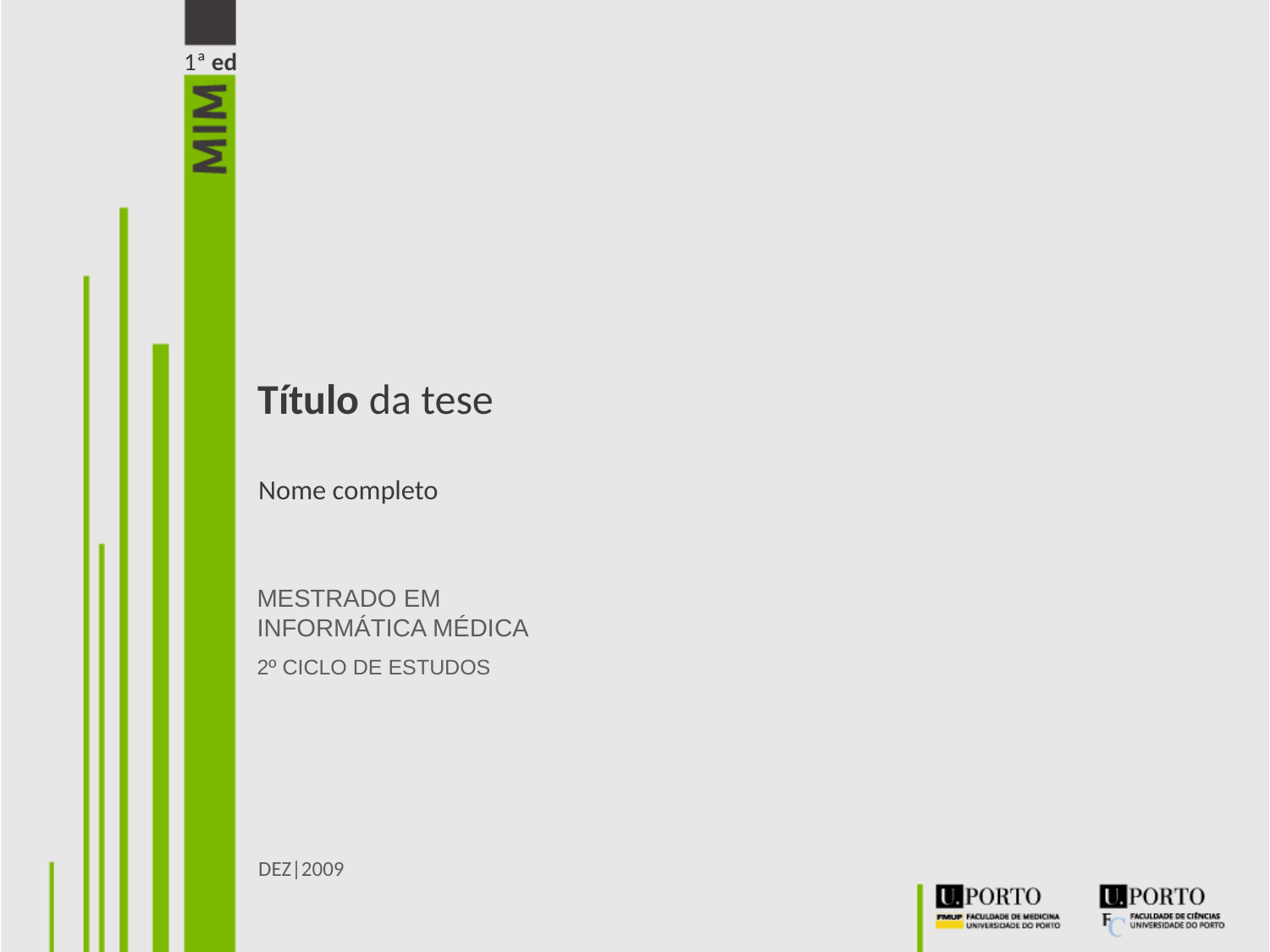

1ª ed
# Título da tese
Nome completo
DEZ|2009